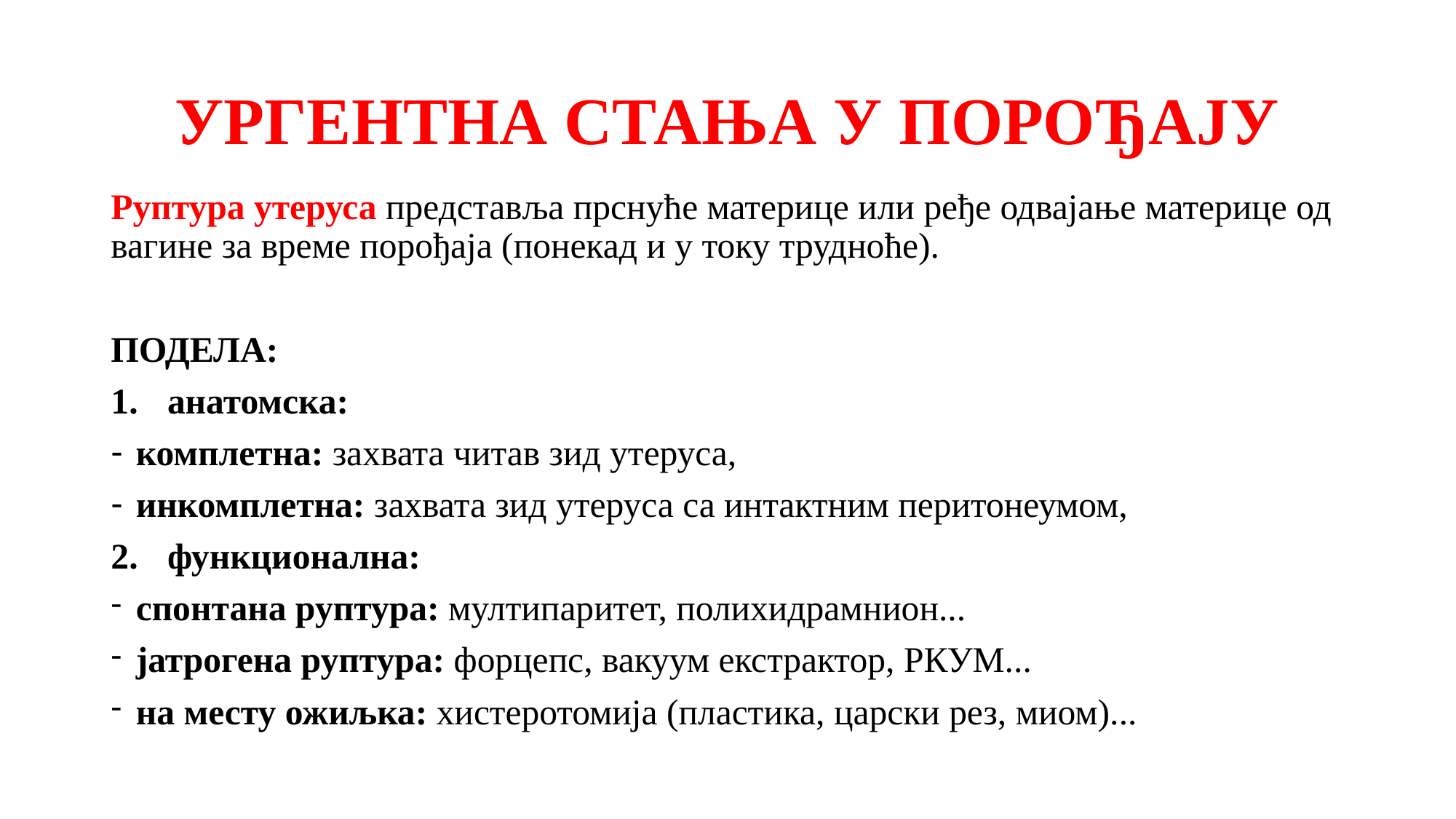

# УРГЕНТНА СТАЊА У ПОРОЂАЈУ
Руптура утеруса представља прснуће материце или ређе одвајање материце од вагине за време порођаја (понекад и у току трудноће).

ПОДЕЛА:
анатомска:
комплетна: захвата читав зид утеруса,
инкомплетна: захвата зид утеруса са интактним перитонеумом,
функционална:
спонтана руптура: мултипаритет, полихидрамнион...
јатрогена руптура: форцепс, вакуум екстрактор, РКУМ...
на месту ожиљка: хистеротомија (пластика, царски рез, миом)...